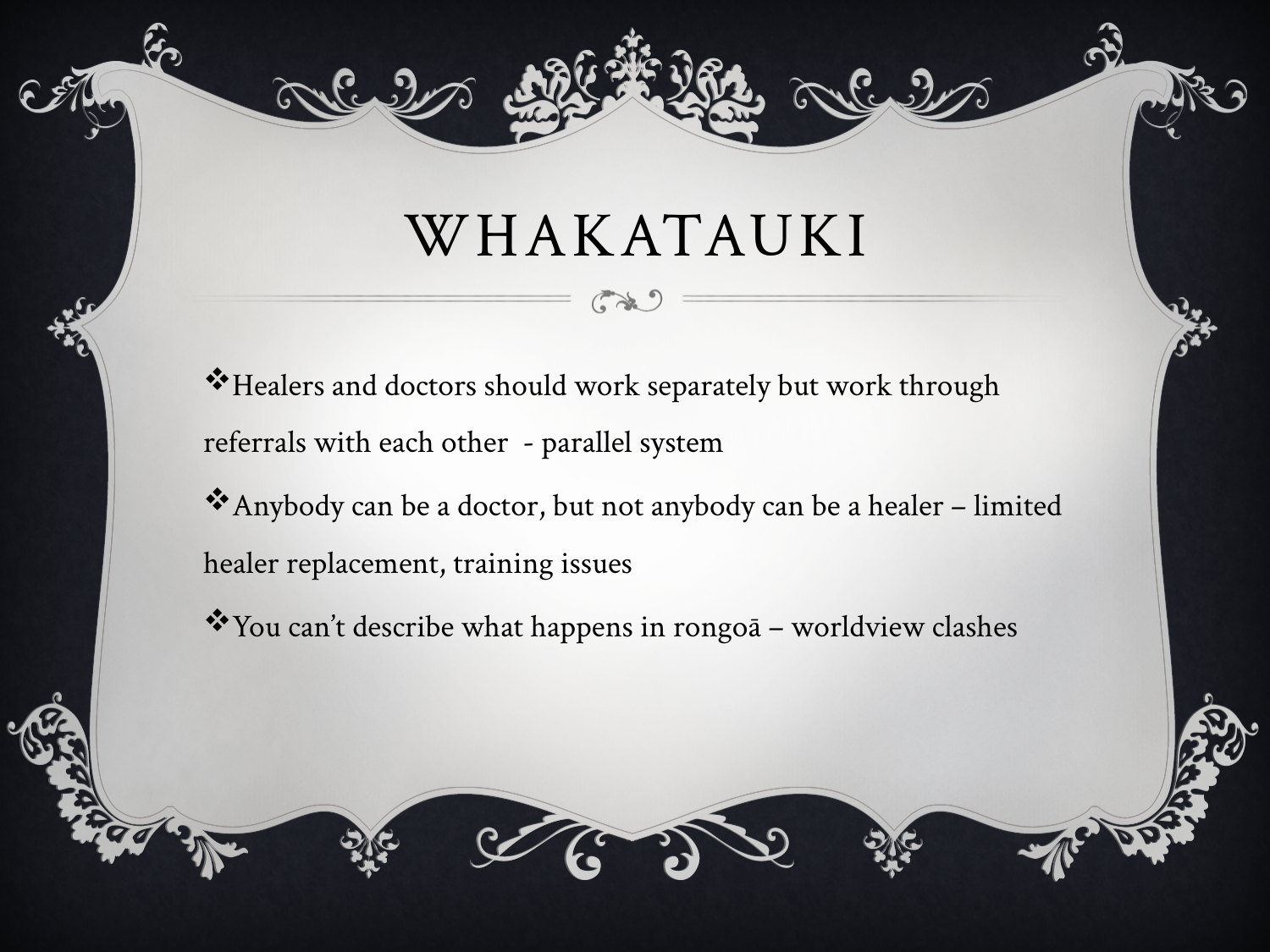

# Whakatauki
Healers and doctors should work separately but work through referrals with each other  - parallel system
Anybody can be a doctor, but not anybody can be a healer – limited healer replacement, training issues
You can’t describe what happens in rongoā – worldview clashes